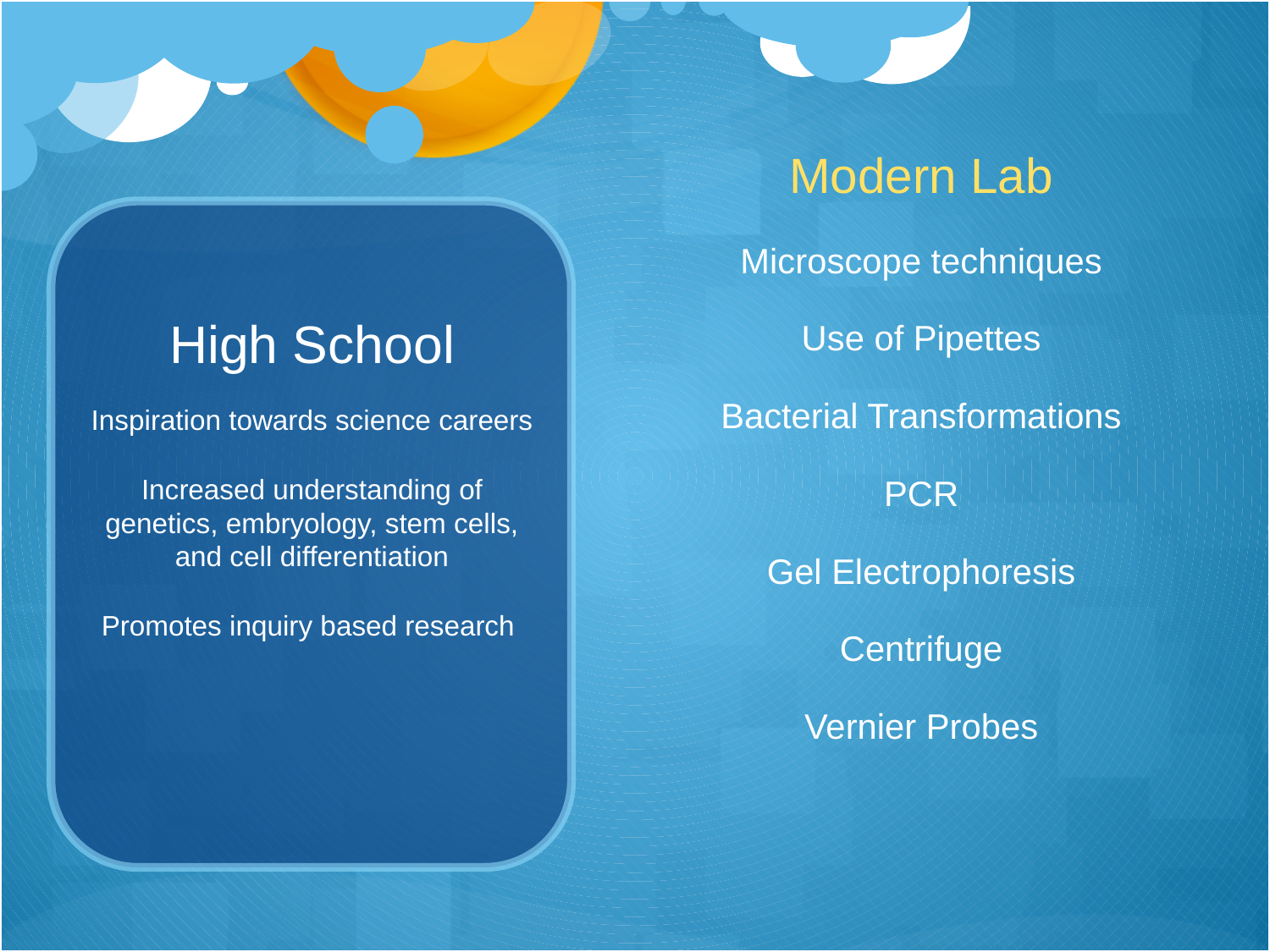

Modern Lab
Microscope techniques
Use of Pipettes
Bacterial Transformations
PCR
Gel Electrophoresis
Centrifuge
Vernier Probes

# High School
Inspiration towards science careers
Increased understanding of genetics, embryology, stem cells, and cell differentiation
Promotes inquiry based research